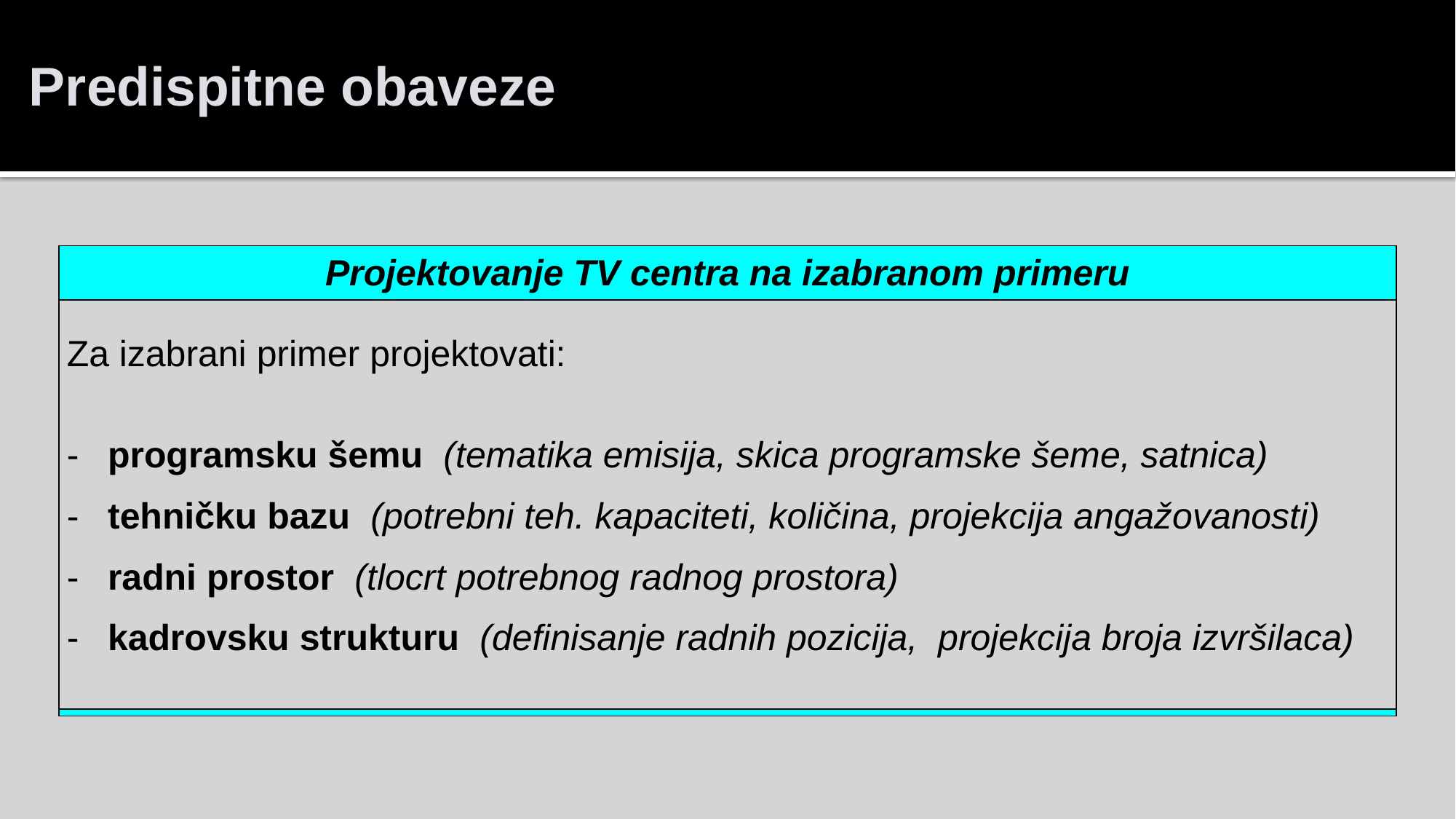

# Predispitne obaveze

| Projektovanje TV centra na izabranom primeru |
| --- |
| Za izabrani primer projektovati:   programsku šemu (tematika emisija, skica programske šeme, satnica) tehničku bazu (potrebni teh. kapaciteti, količina, projekcija angažovanosti) radni prostor (tlocrt potrebnog radnog prostora) kadrovsku strukturu (definisanje radnih pozicija, projekcija broja izvršilaca) |
|  |